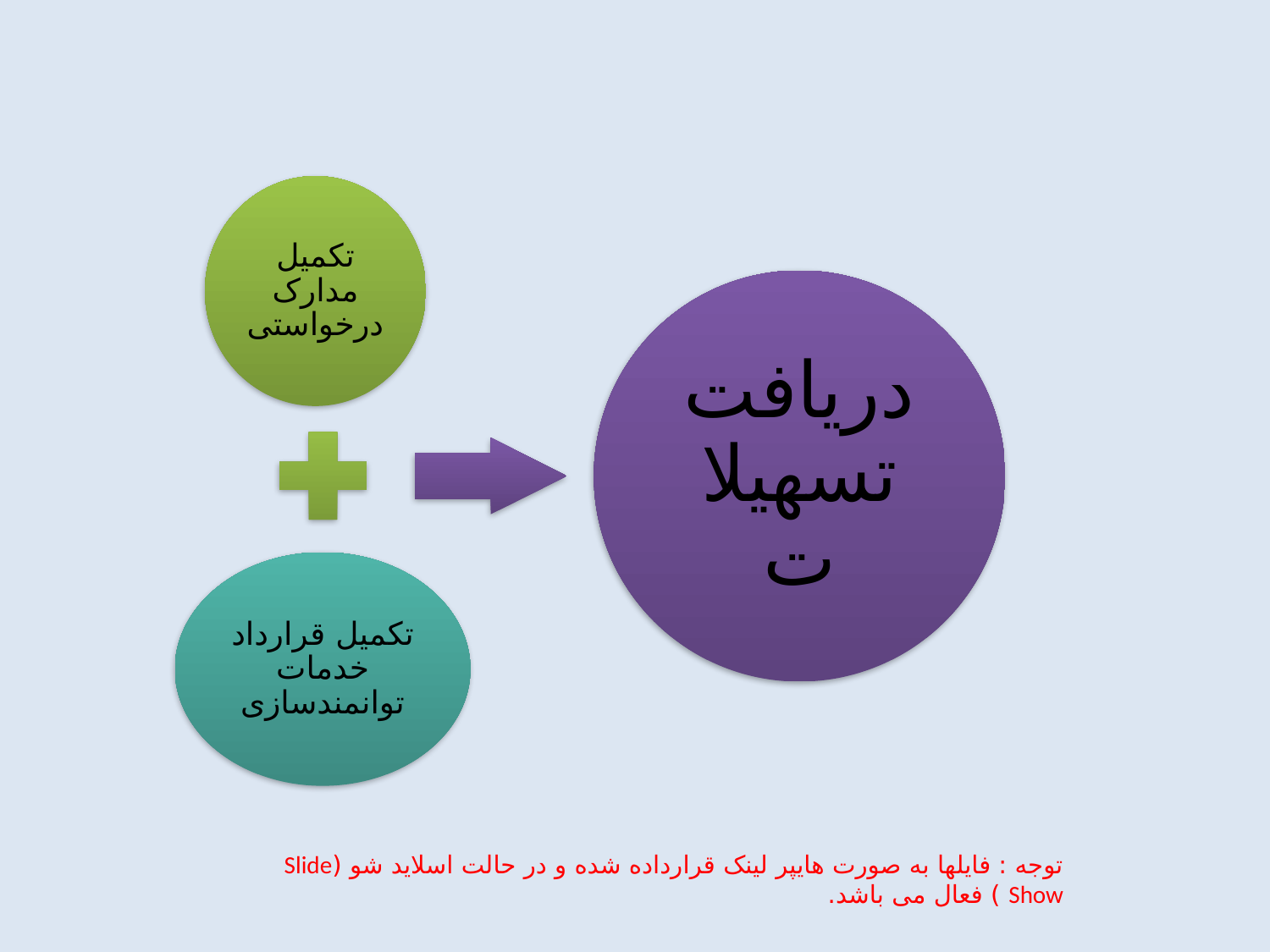

تکمیل مدارک درخواستی
دریافت تسهیلات

تکمیل قرارداد خدمات توانمندسازی
توجه : فایلها به صورت هایپر لینک قرارداده شده و در حالت اسلاید شو (Slide Show ) فعال می باشد.